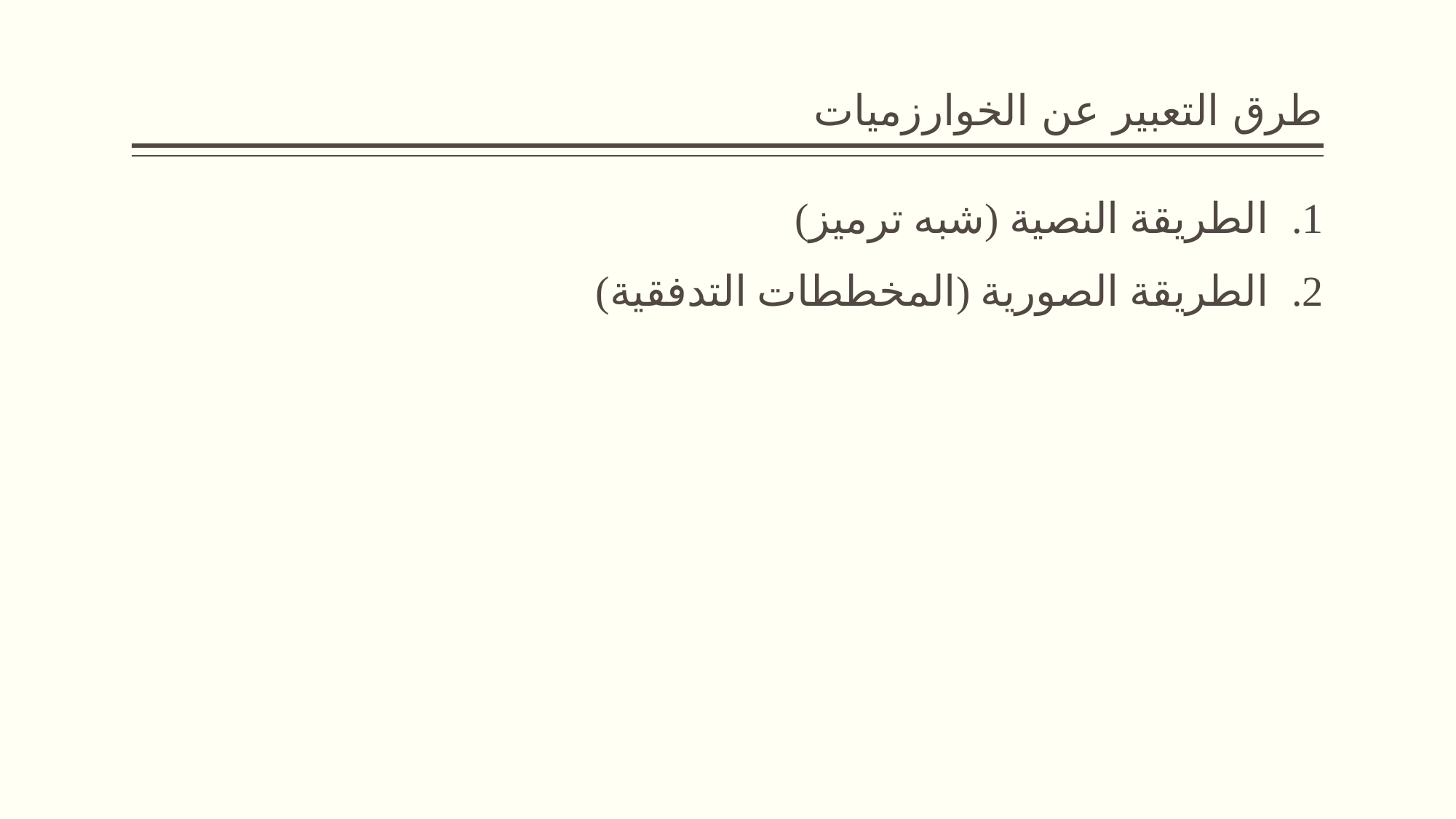

# طرق التعبير عن الخوارزميات
الطريقة النصية (شبه ترميز)
الطريقة الصورية (المخططات التدفقية)